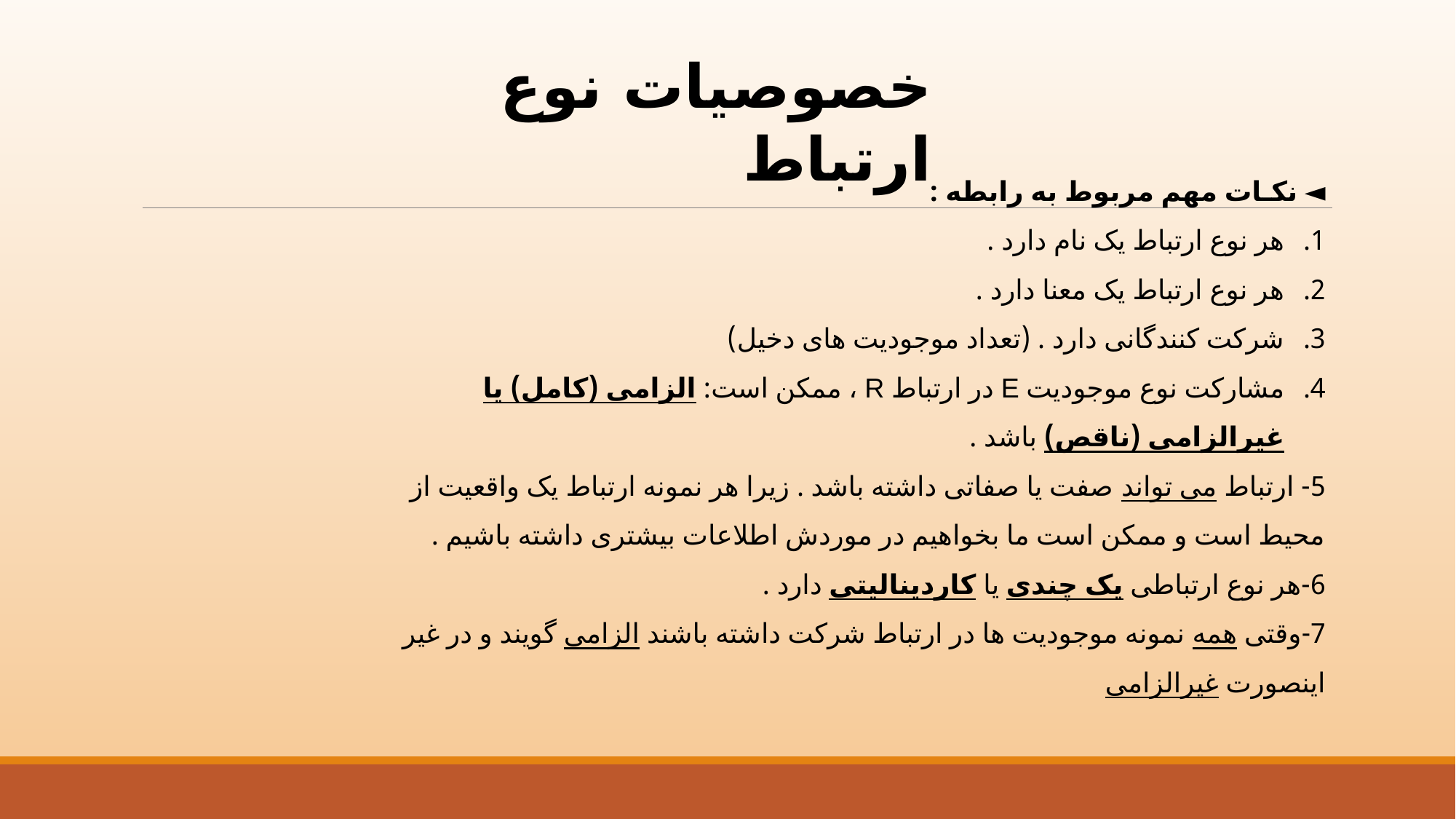

خصوصيات نوع ارتباط
◄ نکـات مهم مربوط به رابطه :
هر نوع ارتباط یک نام دارد .
هر نوع ارتباط یک معنا دارد .
شرکت کنندگانی دارد . (تعداد موجودیت های دخیل)
مشارکت نوع موجودیت E در ارتباط R ، ممکن است: الزامی (کامل) یا غیرالزامی (ناقص) باشد .
5- ارتباط می تواند صفت یا صفاتی داشته باشد . زیرا هر نمونه ارتباط یک واقعیت از محیط است و ممکن است ما بخواهیم در موردش اطلاعات بیشتری داشته باشیم .
6-هر نوع ارتباطی یک چندی یا کاردینالیتی دارد .
7-وقتی همه نمونه موجودیت ها در ارتباط شرکت داشته باشند الزامی گویند و در غیر اینصورت غیرالزامی